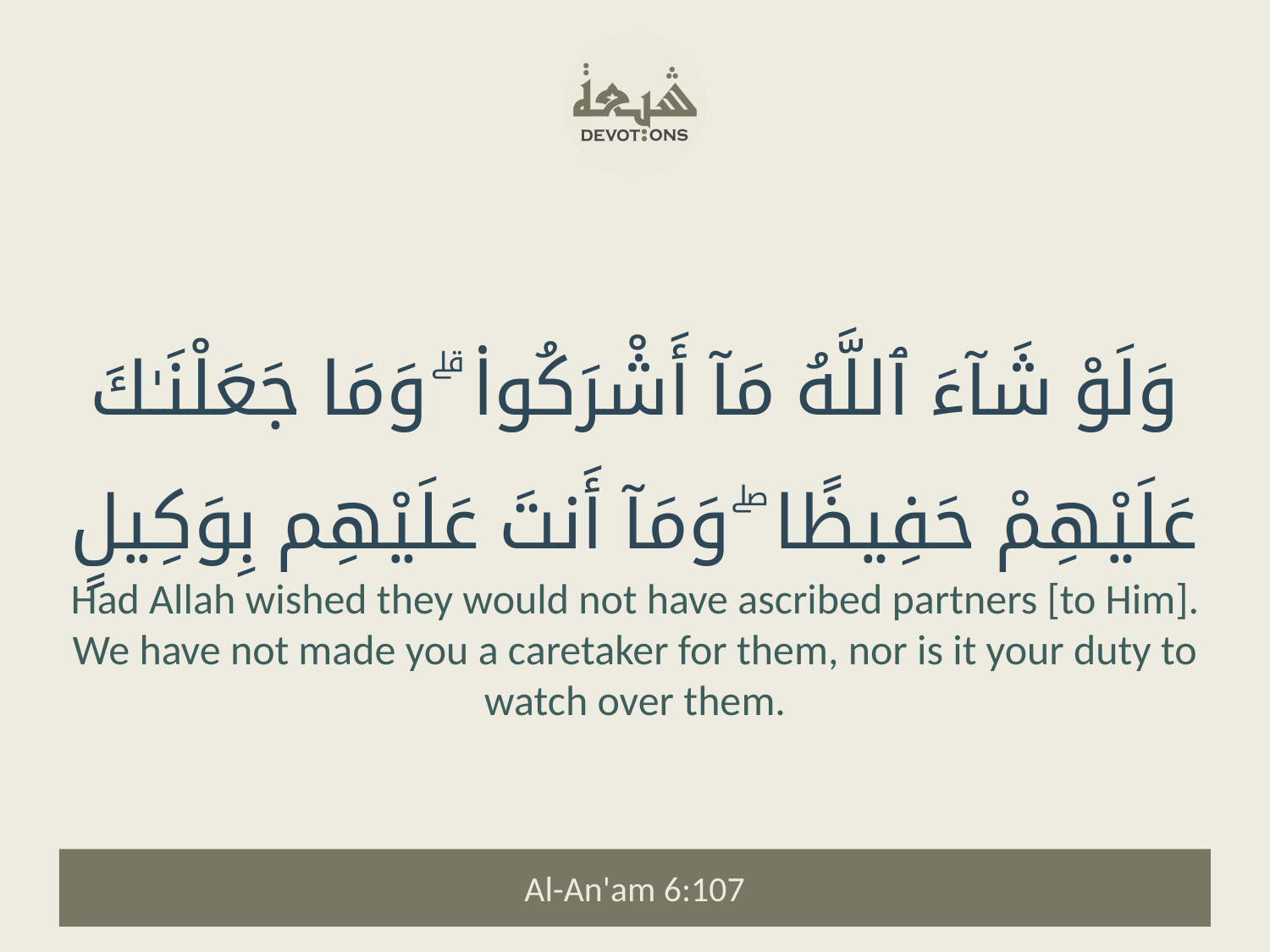

وَلَوْ شَآءَ ٱللَّهُ مَآ أَشْرَكُوا۟ ۗ وَمَا جَعَلْنَـٰكَ عَلَيْهِمْ حَفِيظًا ۖ وَمَآ أَنتَ عَلَيْهِم بِوَكِيلٍ
Had Allah wished they would not have ascribed partners [to Him]. We have not made you a caretaker for them, nor is it your duty to watch over them.
Al-An'am 6:107